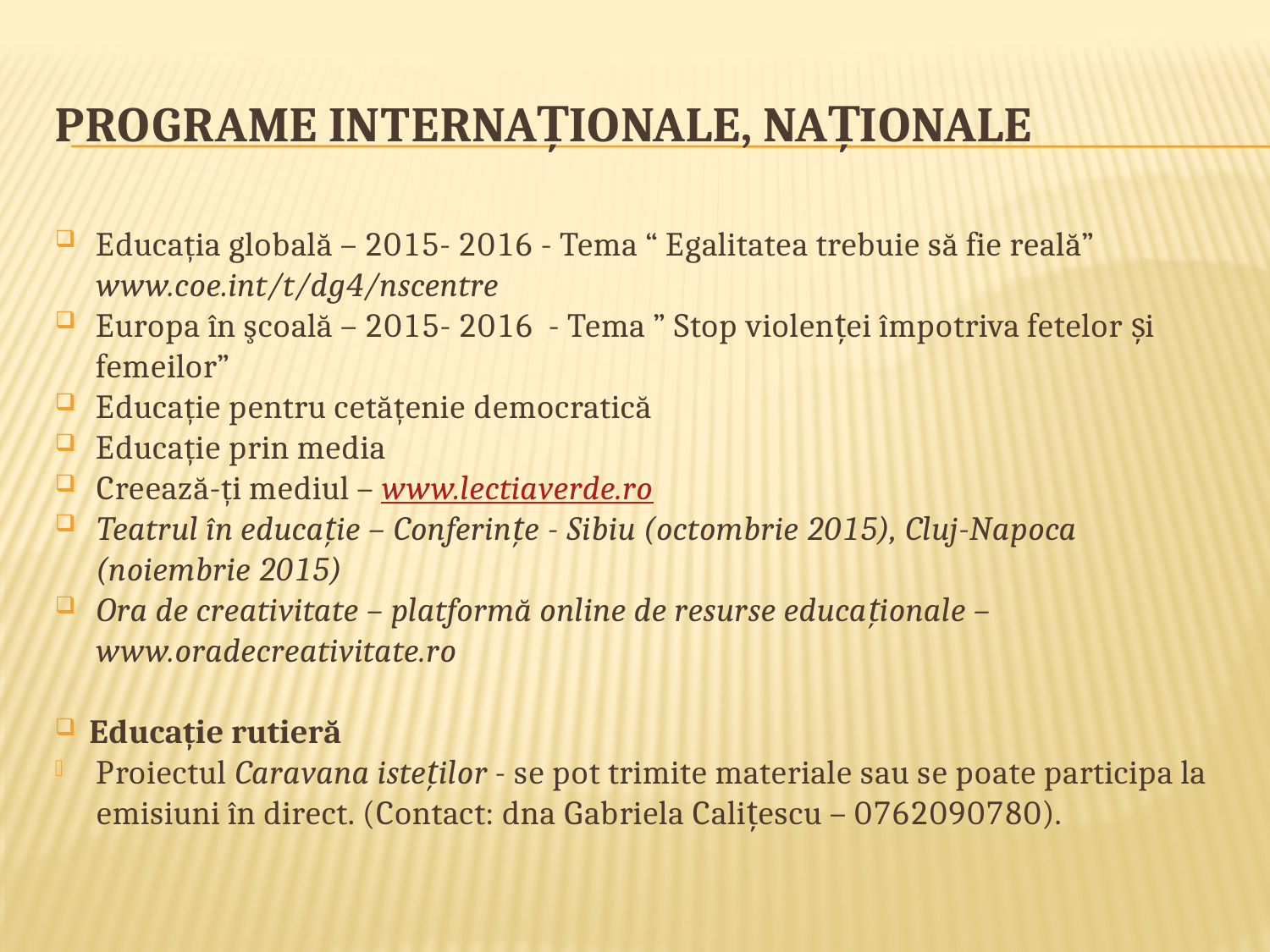

# Programe internaționale, naționale
Educaţia globală – 2015- 2016 - Tema “ Egalitatea trebuie să fie reală” www.coe.int/t/dg4/nscentre
Europa în şcoală – 2015- 2016  - Tema ” Stop violenței împotriva fetelor și femeilor”
Educaţie pentru cetăţenie democratică
Educaţie prin media
Creează-ţi mediul – www.lectiaverde.ro
Teatrul în educație – Conferințe - Sibiu (octombrie 2015), Cluj-Napoca (noiembrie 2015)
Ora de creativitate – platformă online de resurse educaționale – www.oradecreativitate.ro

Educaţie rutieră
Proiectul Caravana isteților - se pot trimite materiale sau se poate participa la emisiuni în direct. (Contact: dna Gabriela Calițescu – 0762090780).